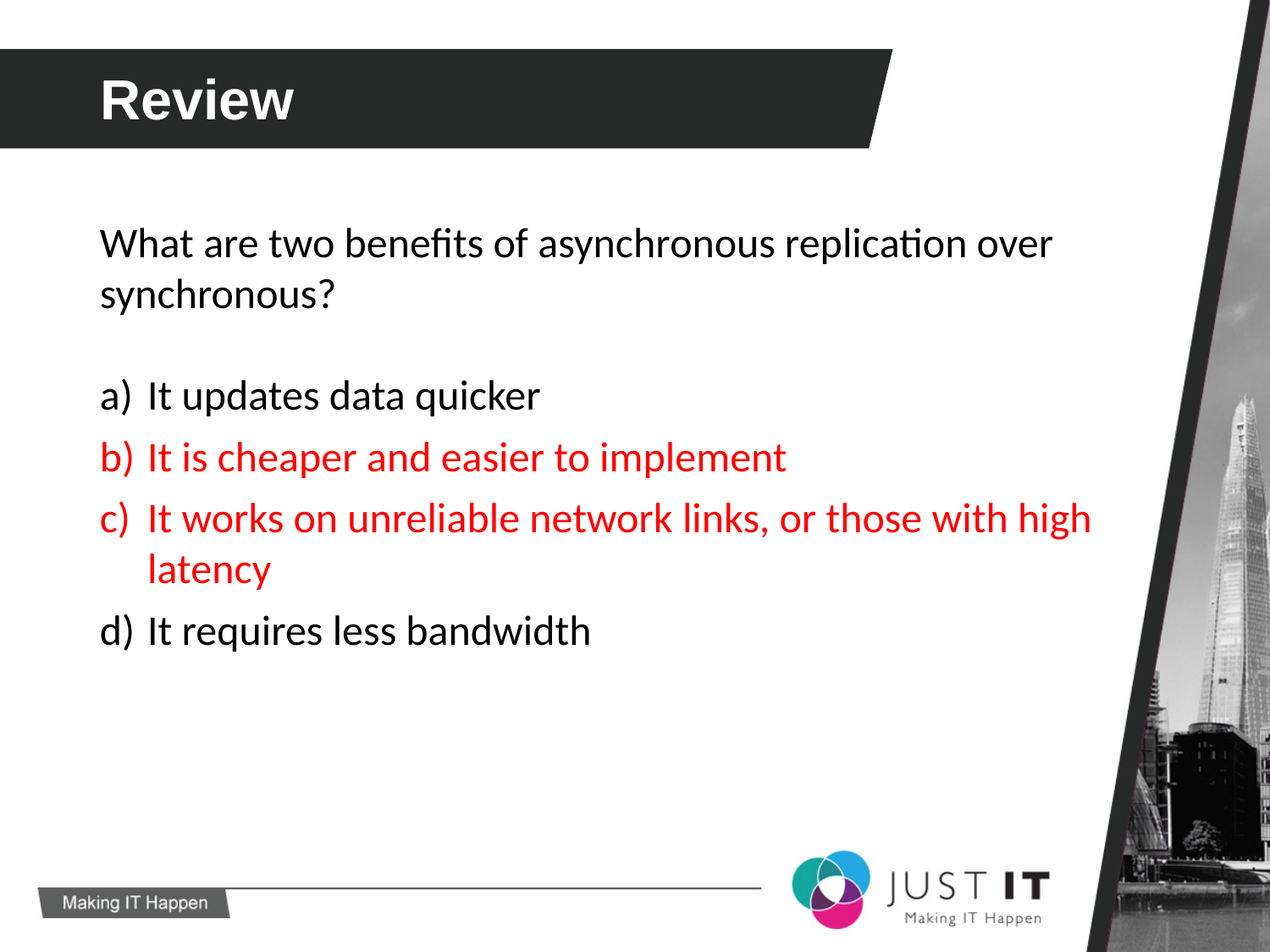

Review
What are two benefits of asynchronous replication over synchronous?

It updates data quicker
It is cheaper and easier to implement
It works on unreliable network links, or those with high latency
It requires less bandwidth